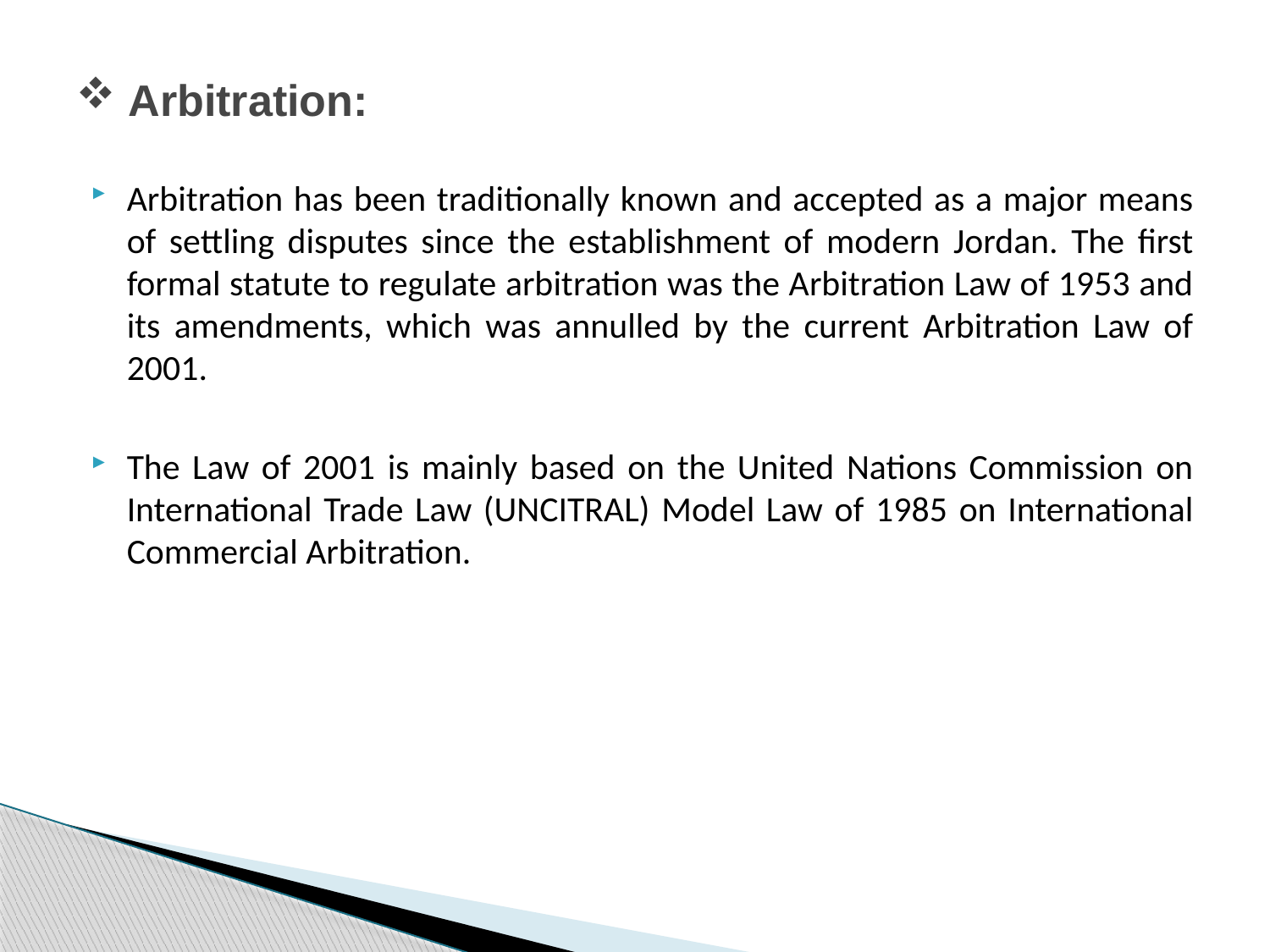

# Arbitration:
Arbitration has been traditionally known and accepted as a major means of settling disputes since the establishment of modern Jordan. The first formal statute to regulate arbitration was the Arbitration Law of 1953 and its amendments, which was annulled by the current Arbitration Law of 2001.

The Law of 2001 is mainly based on the United Nations Commission on International Trade Law (UNCITRAL) Model Law of 1985 on International Commercial Arbitration.